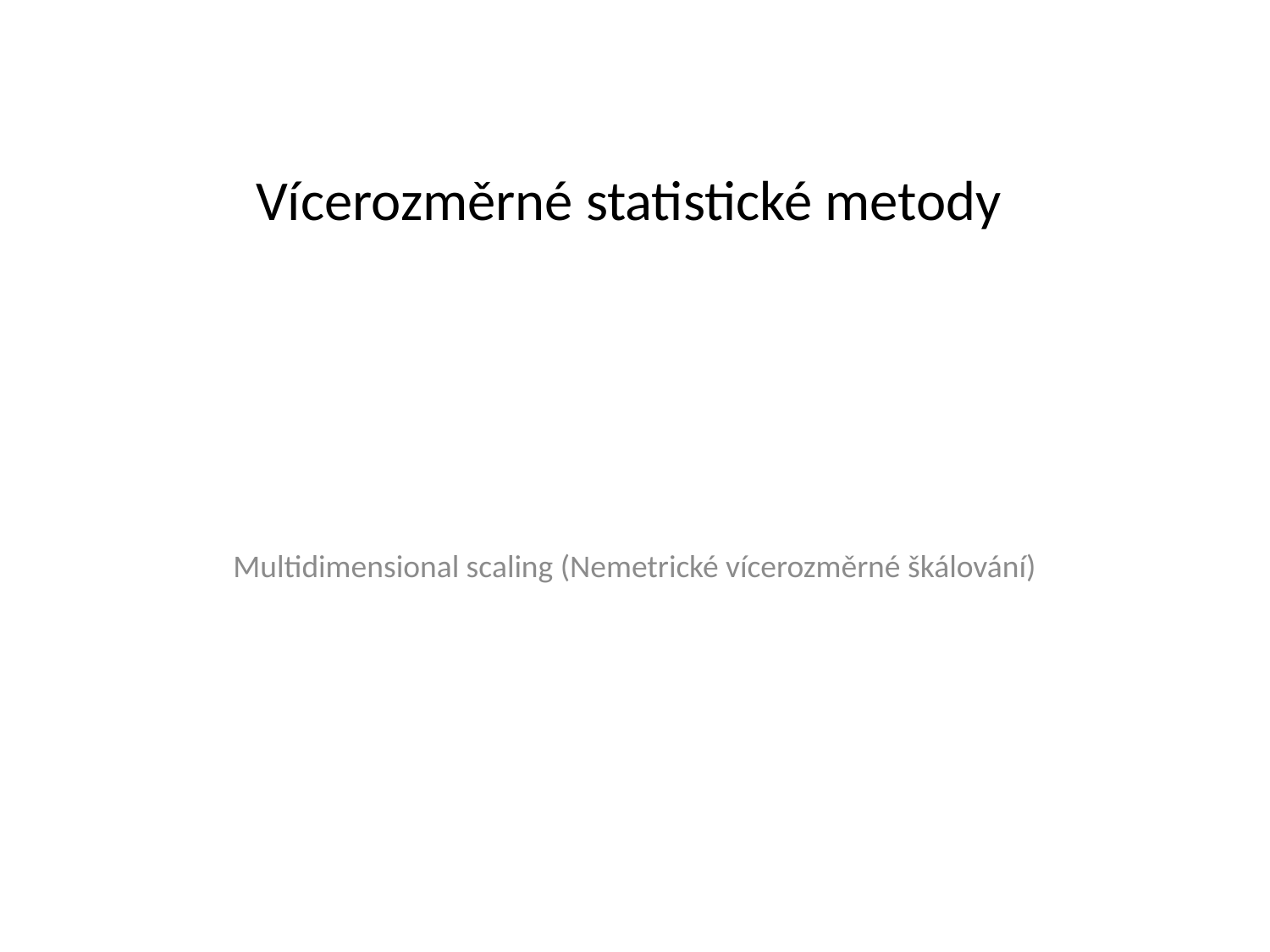

# Vícerozměrné statistické metody
Multidimensional scaling (Nemetrické vícerozměrné škálování)